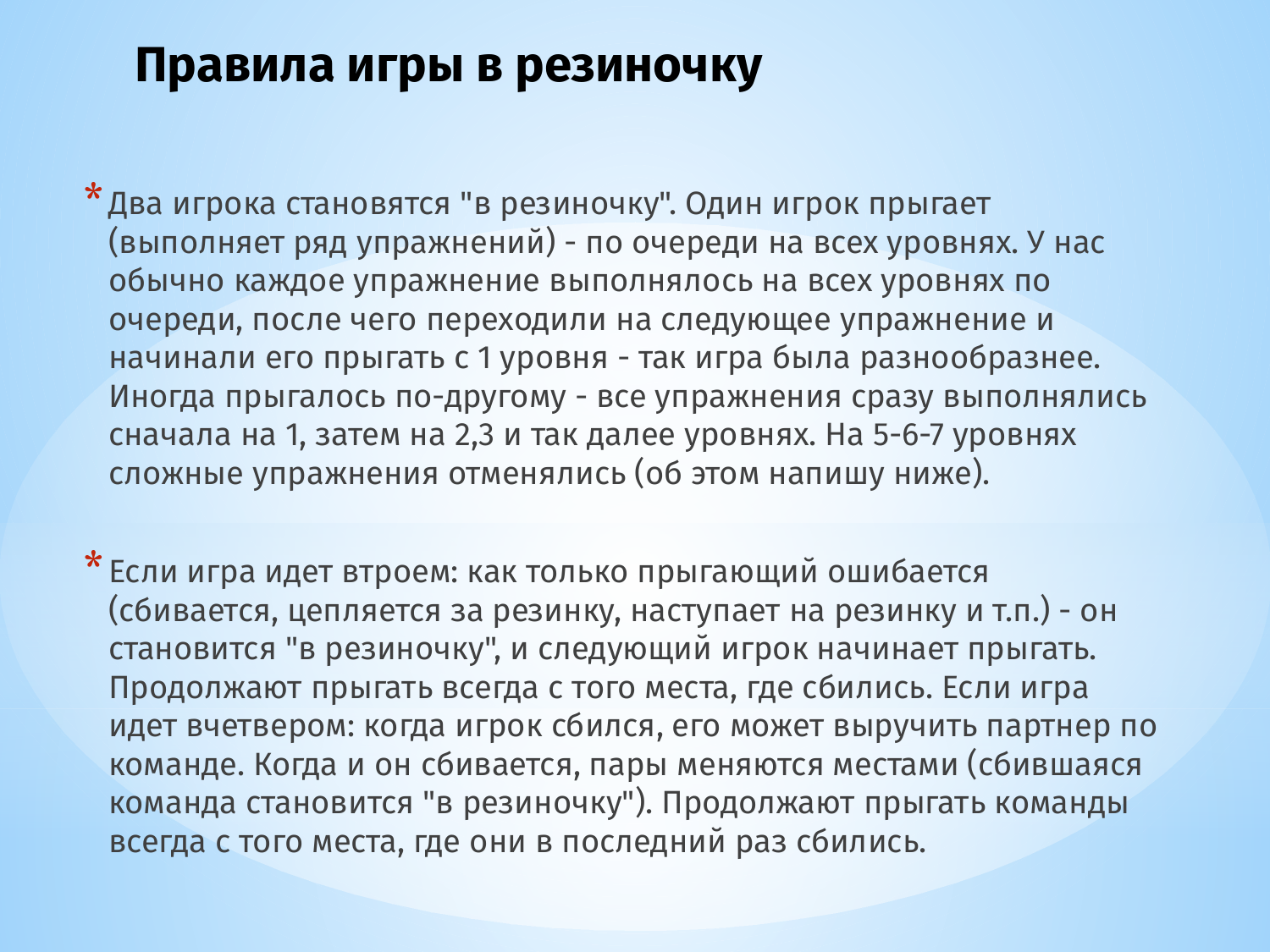

# Правила игры в резиночку
Два игрока становятся "в резиночку". Один игрок прыгает (выполняет ряд упражнений) - по очереди на всех уровнях. У нас обычно каждое упражнение выполнялось на всех уровнях по очереди, после чего переходили на следующее упражнение и начинали его прыгать с 1 уровня - так игра была разнообразнее.  Иногда прыгалось по-другому - все упражнения сразу выполнялись сначала на 1, затем на 2,3 и так далее уровнях. На 5-6-7 уровнях сложные упражнения отменялись (об этом напишу ниже).

Если игра идет втроем: как только прыгающий ошибается  (сбивается, цепляется за резинку, наступает на резинку и т.п.) - он становится "в резиночку", и следующий игрок начинает прыгать. Продолжают прыгать всегда с того места, где сбились. Если игра идет вчетвером: когда игрок сбился, его может выручить партнер по команде. Когда и он сбивается, пары меняются местами (сбившаяся команда становится "в резиночку"). Продолжают прыгать команды всегда с того места, где они в последний раз сбились.